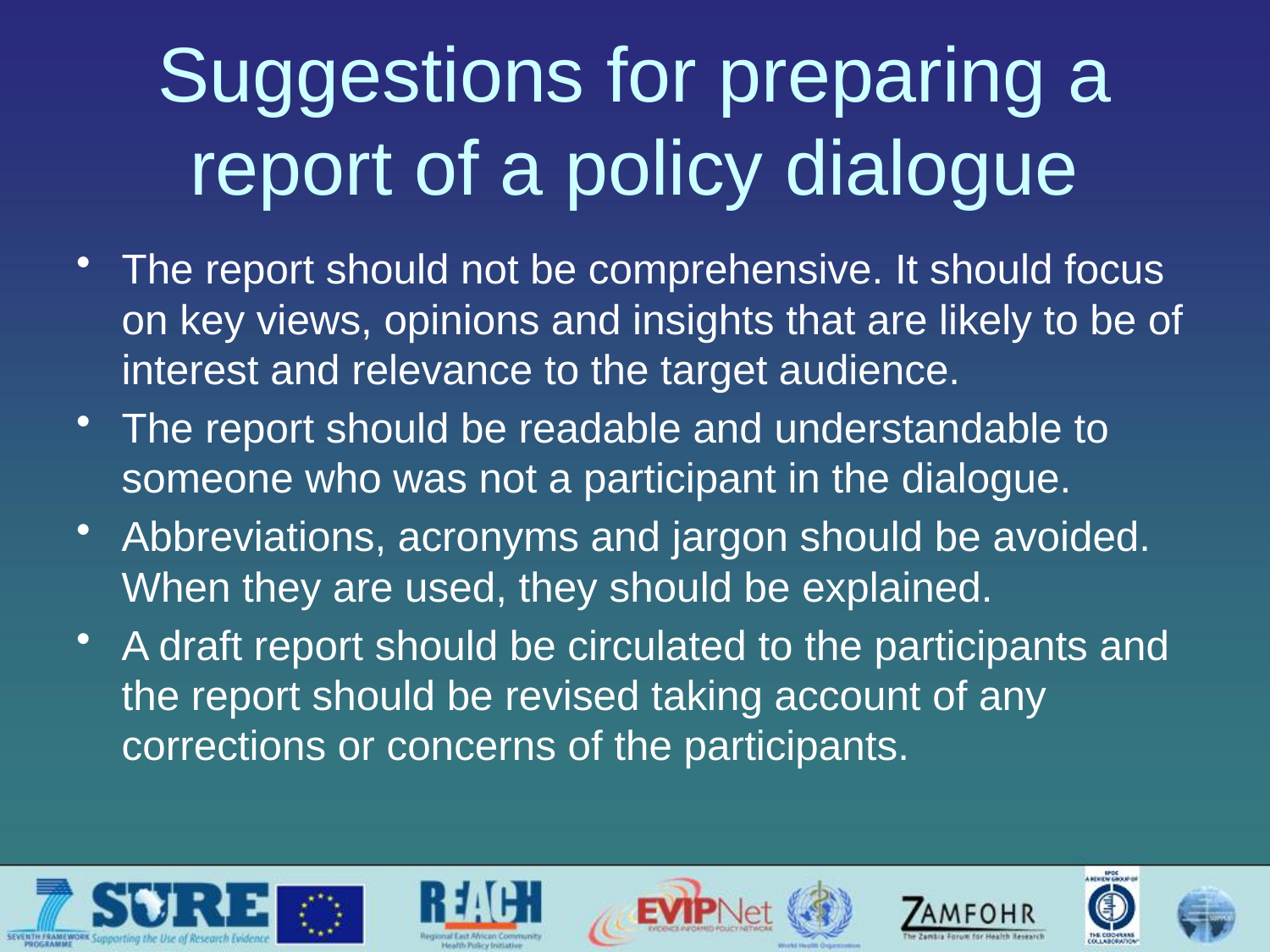

# Suggestions for preparing a report of a policy dialogue
The report should not be comprehensive. It should focus on key views, opinions and insights that are likely to be of interest and relevance to the target audience.
The report should be readable and understandable to someone who was not a participant in the dialogue.
Abbreviations, acronyms and jargon should be avoided. When they are used, they should be explained.
A draft report should be circulated to the participants and the report should be revised taking account of any corrections or concerns of the participants.